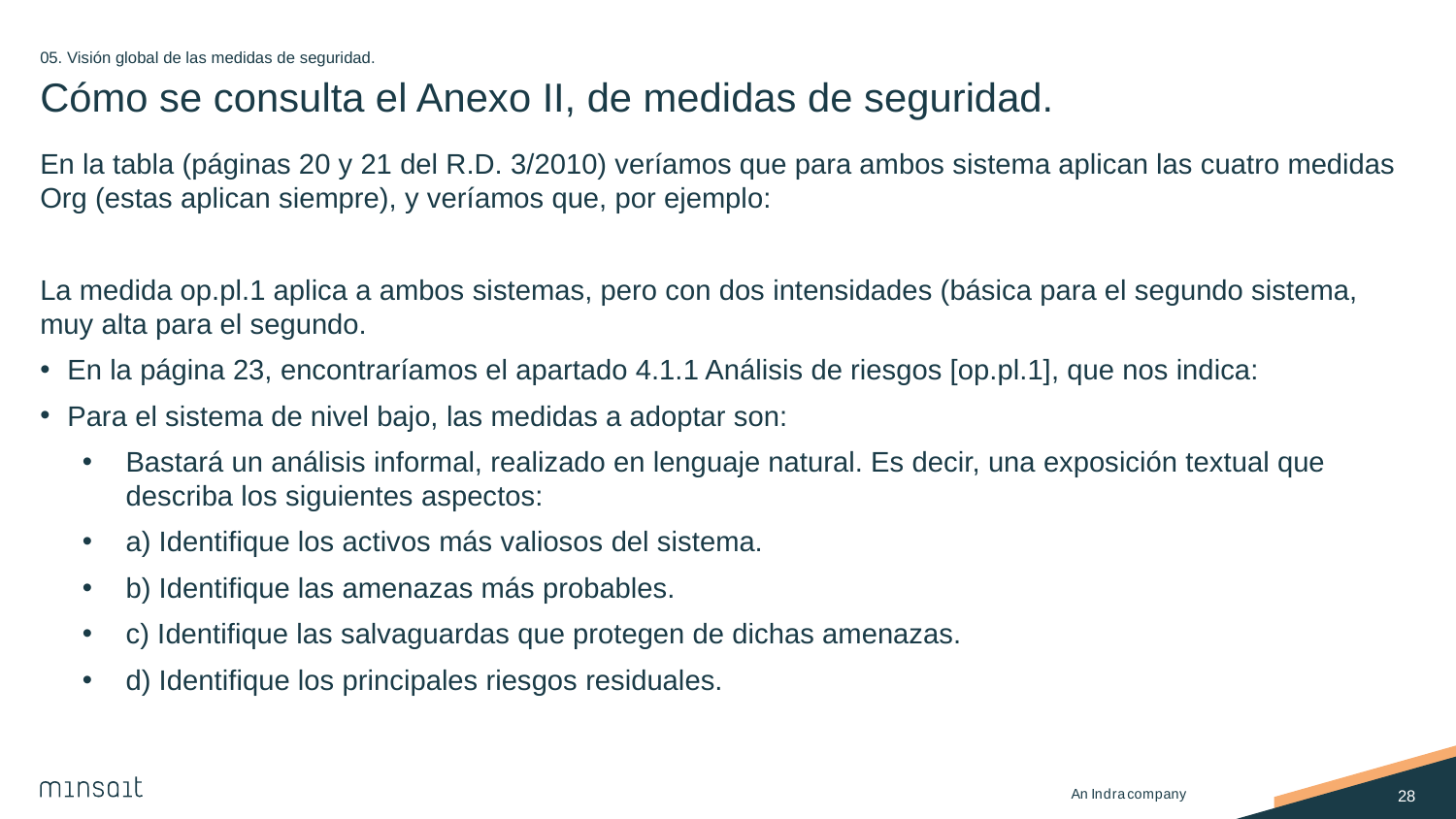

05. Visión global de las medidas de seguridad.
# Cómo se consulta el Anexo II, de medidas de seguridad.
En la tabla (páginas 20 y 21 del R.D. 3/2010) veríamos que para ambos sistema aplican las cuatro medidas Org (estas aplican siempre), y veríamos que, por ejemplo:

La medida op.pl.1 aplica a ambos sistemas, pero con dos intensidades (básica para el segundo sistema, muy alta para el segundo.
En la página 23, encontraríamos el apartado 4.1.1 Análisis de riesgos [op.pl.1], que nos indica:
Para el sistema de nivel bajo, las medidas a adoptar son:
Bastará un análisis informal, realizado en lenguaje natural. Es decir, una exposición textual que describa los siguientes aspectos:
a) Identifique los activos más valiosos del sistema.
b) Identifique las amenazas más probables.
c) Identifique las salvaguardas que protegen de dichas amenazas.
d) Identifique los principales riesgos residuales.